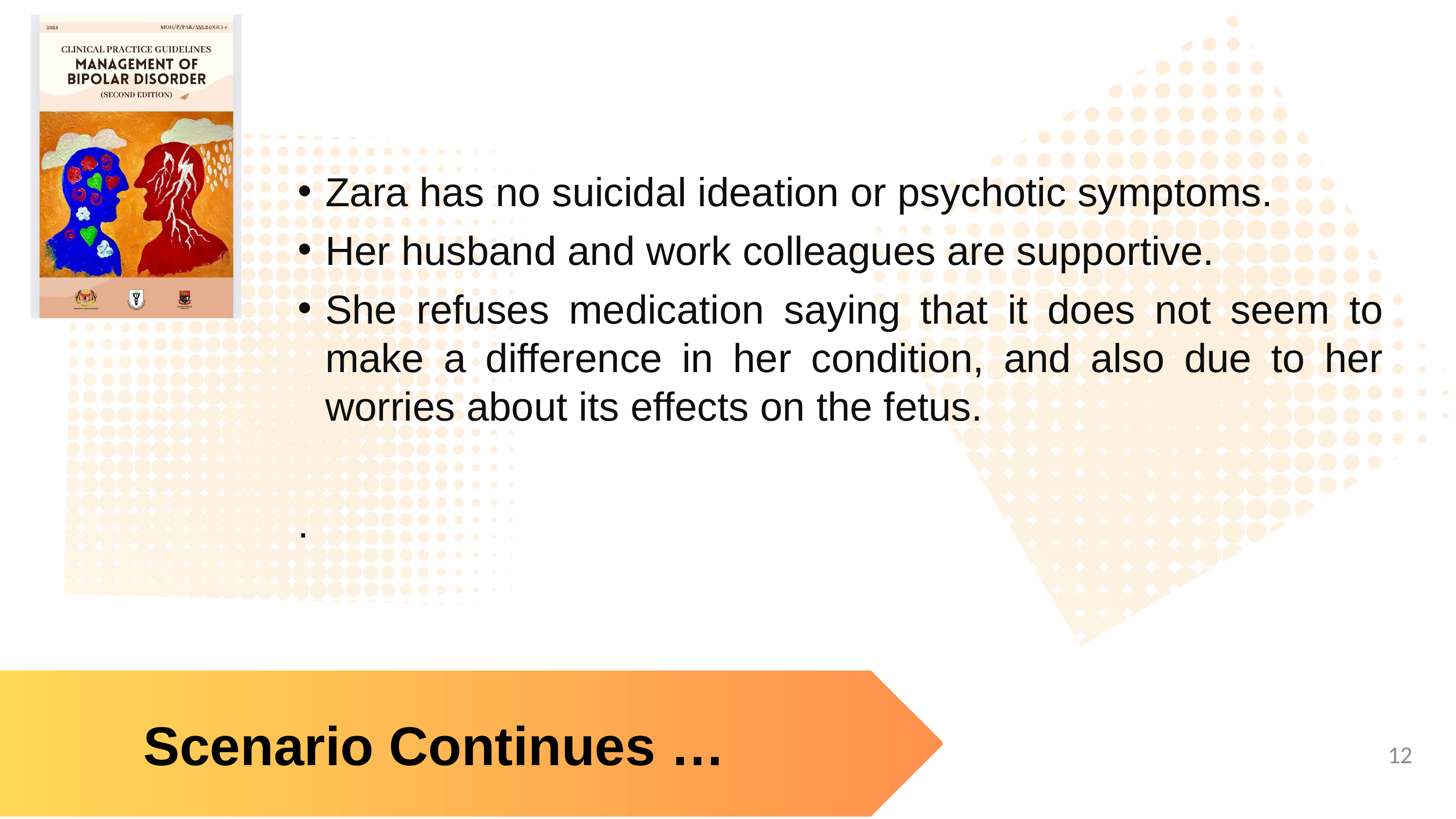

Zara has no suicidal ideation or psychotic symptoms.
Her husband and work colleagues are supportive.
She refuses medication saying that it does not seem to make a difference in her condition, and also due to her worries about its effects on the fetus.

.

Scenario Continues …
12